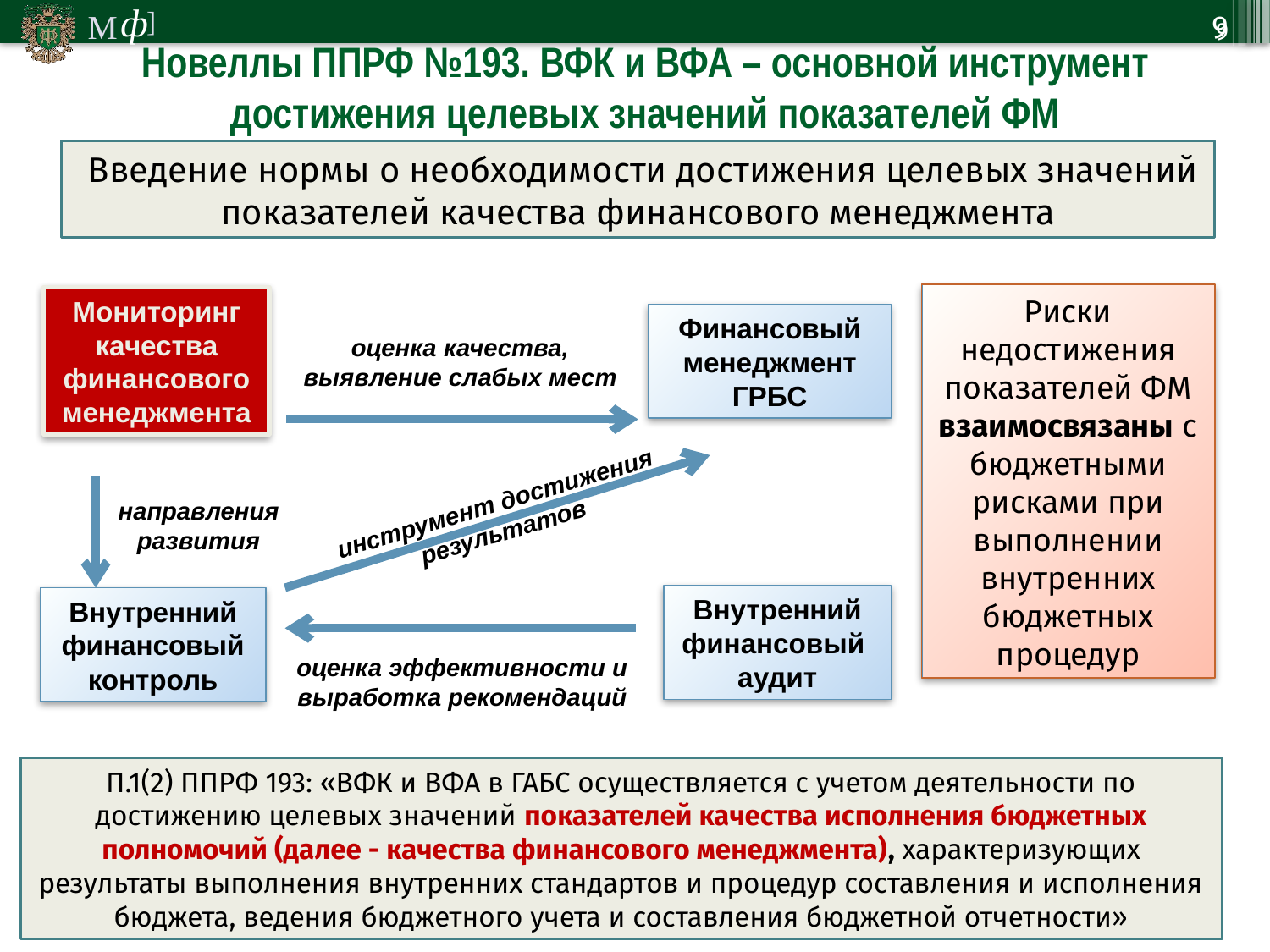

9
9
Новеллы ППРФ №193. ВФК и ВФА – основной инструмент достижения целевых значений показателей ФМ
 Введение нормы о необходимости достижения целевых значений показателей качества финансового менеджмента
Риски недостижения показателей ФМ взаимосвязаны с бюджетными рисками при выполнении внутренних бюджетных процедур
Мониторинг качества финансового менеджмента
Финансовый менеджмент ГРБС
оценка качества, выявление слабых мест
направления развития
инструмент достижения результатов
Внутренний финансовый
аудит
Внутренний финансовый контроль
оценка эффективности и выработка рекомендаций
П.1(2) ППРФ 193: «ВФК и ВФА в ГАБС осуществляется с учетом деятельности по достижению целевых значений показателей качества исполнения бюджетных полномочий (далее - качества финансового менеджмента), характеризующих результаты выполнения внутренних стандартов и процедур составления и исполнения бюджета, ведения бюджетного учета и составления бюджетной отчетности»